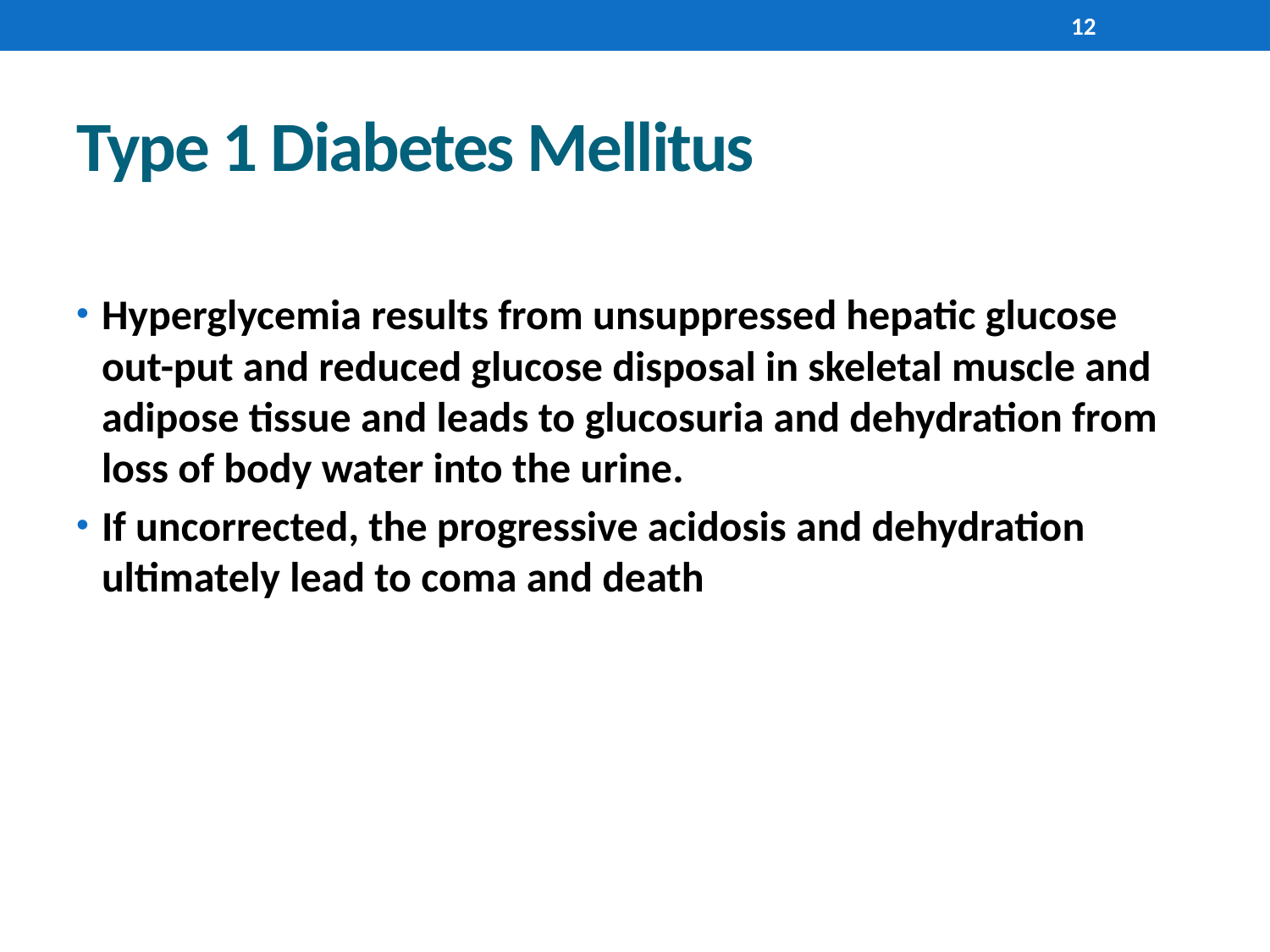

12
# Type 1 Diabetes Mellitus

Hyperglycemia results from unsuppressed hepatic glucose out-put and reduced glucose disposal in skeletal muscle and adipose tissue and leads to glucosuria and dehydration from loss of body water into the urine.
If uncorrected, the progressive acidosis and dehydration ultimately lead to coma and death